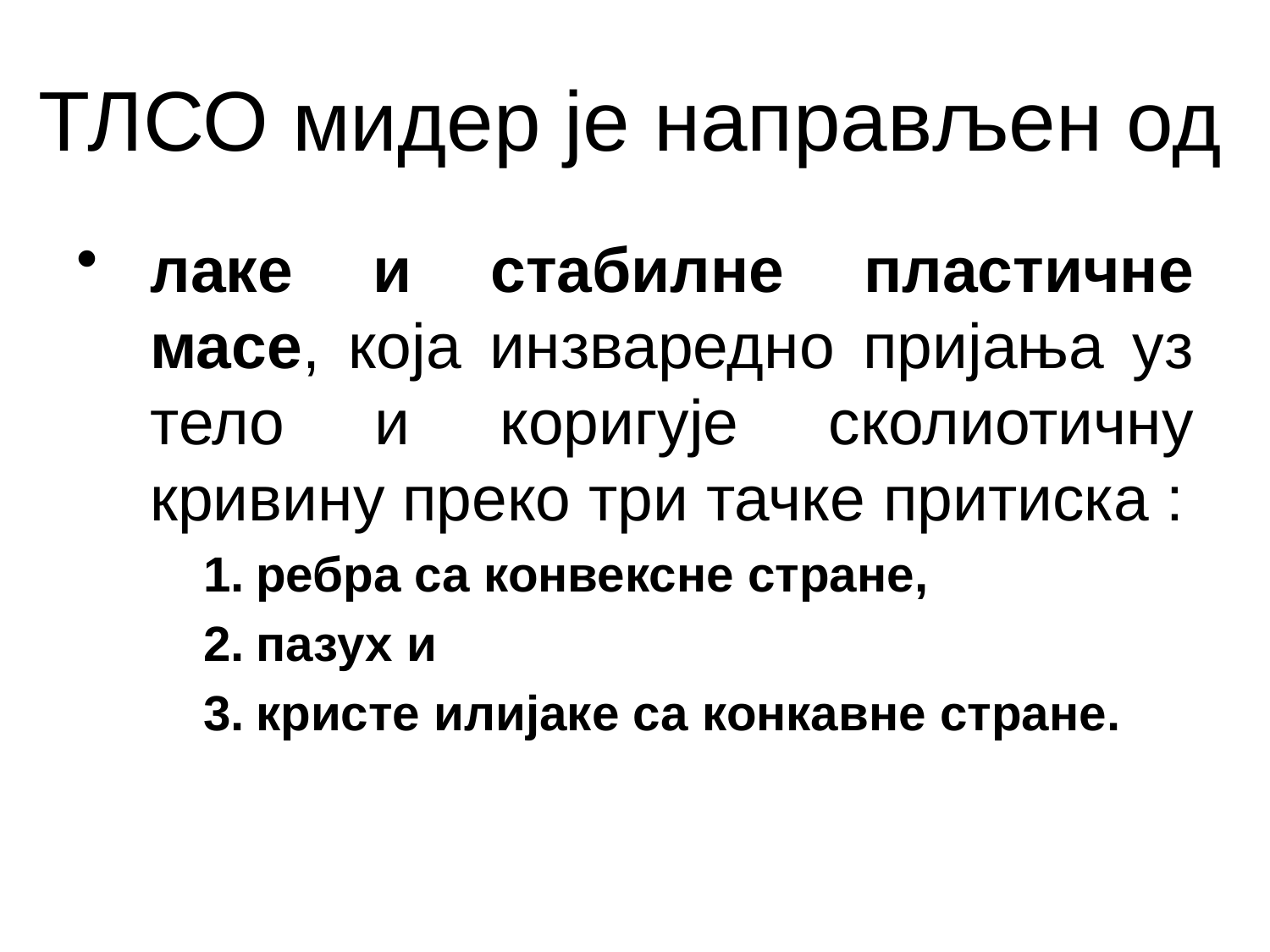

# ТЛСО мидер је направљен од
лаке и стабилне пластичне масе, која инзваредно пријања уз тело и коригује сколиотичну кривину преко три тачке притиска :
ребра са конвексне стране,
пазух и
кристе илијаке са конкавне стране.